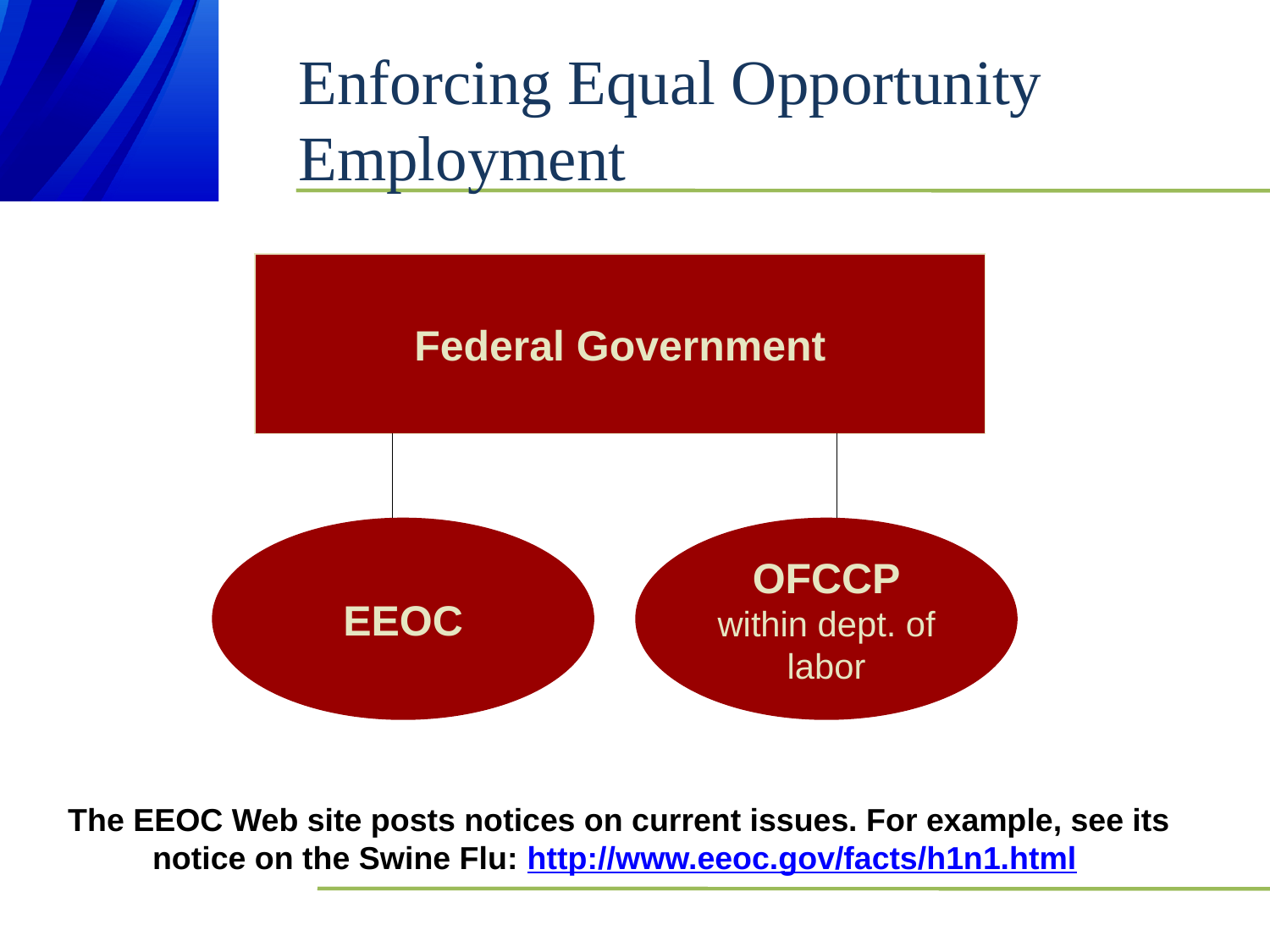

# Enforcing Equal Opportunity Employment
Federal Government
EEOC
OFCCP
within dept. of labor
The EEOC Web site posts notices on current issues. For example, see its notice on the Swine Flu: http://www.eeoc.gov/facts/h1n1.html